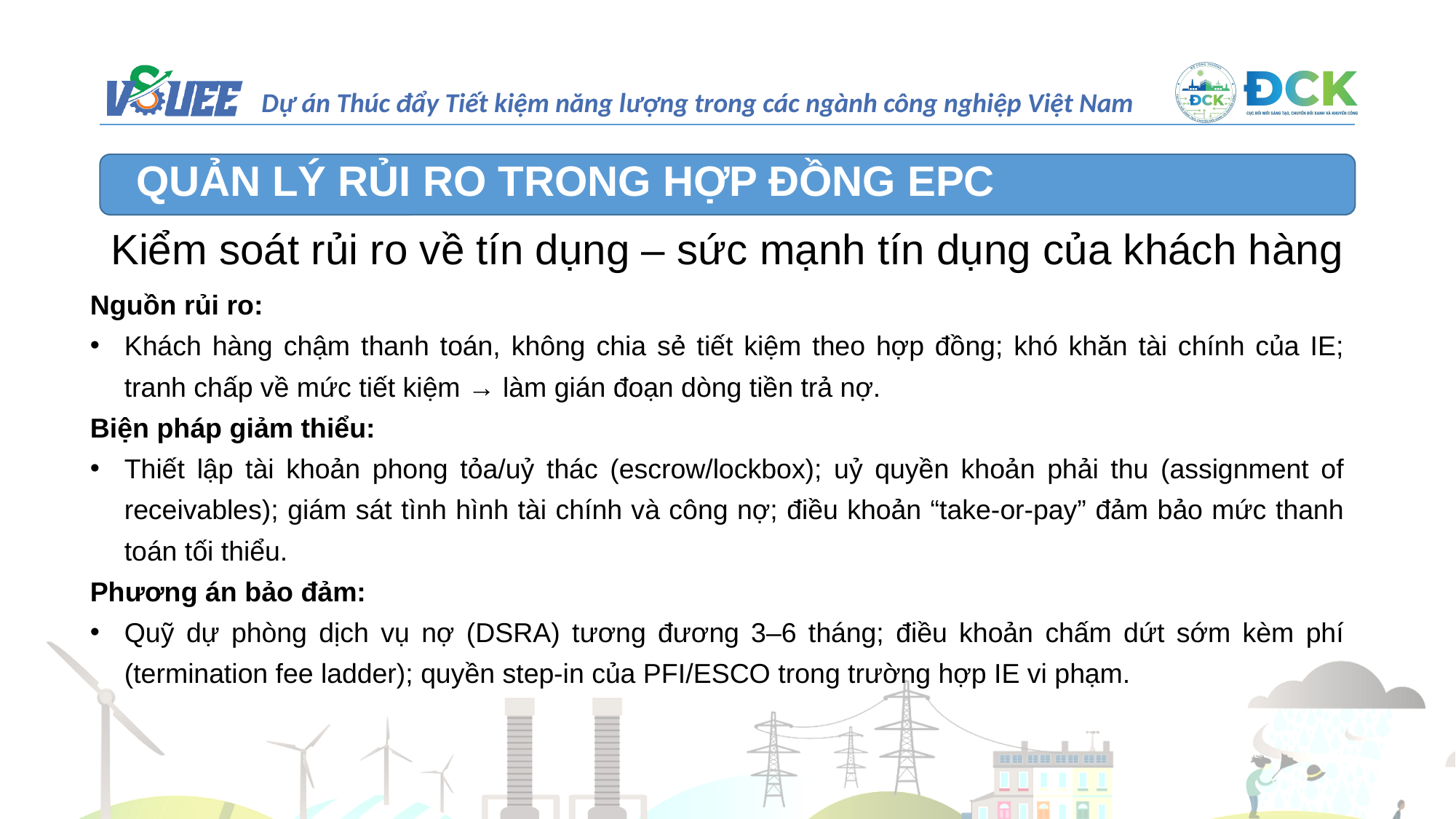

QUẢN LÝ RỦI RO TRONG HỢP ĐỒNG EPC
Kiểm soát rủi ro về tín dụng – sức mạnh tín dụng của khách hàng
Nguồn rủi ro:
Khách hàng chậm thanh toán, không chia sẻ tiết kiệm theo hợp đồng; khó khăn tài chính của IE; tranh chấp về mức tiết kiệm → làm gián đoạn dòng tiền trả nợ.
Biện pháp giảm thiểu:
Thiết lập tài khoản phong tỏa/uỷ thác (escrow/lockbox); uỷ quyền khoản phải thu (assignment of receivables); giám sát tình hình tài chính và công nợ; điều khoản “take-or-pay” đảm bảo mức thanh toán tối thiểu.
Phương án bảo đảm:
Quỹ dự phòng dịch vụ nợ (DSRA) tương đương 3–6 tháng; điều khoản chấm dứt sớm kèm phí (termination fee ladder); quyền step-in của PFI/ESCO trong trường hợp IE vi phạm.